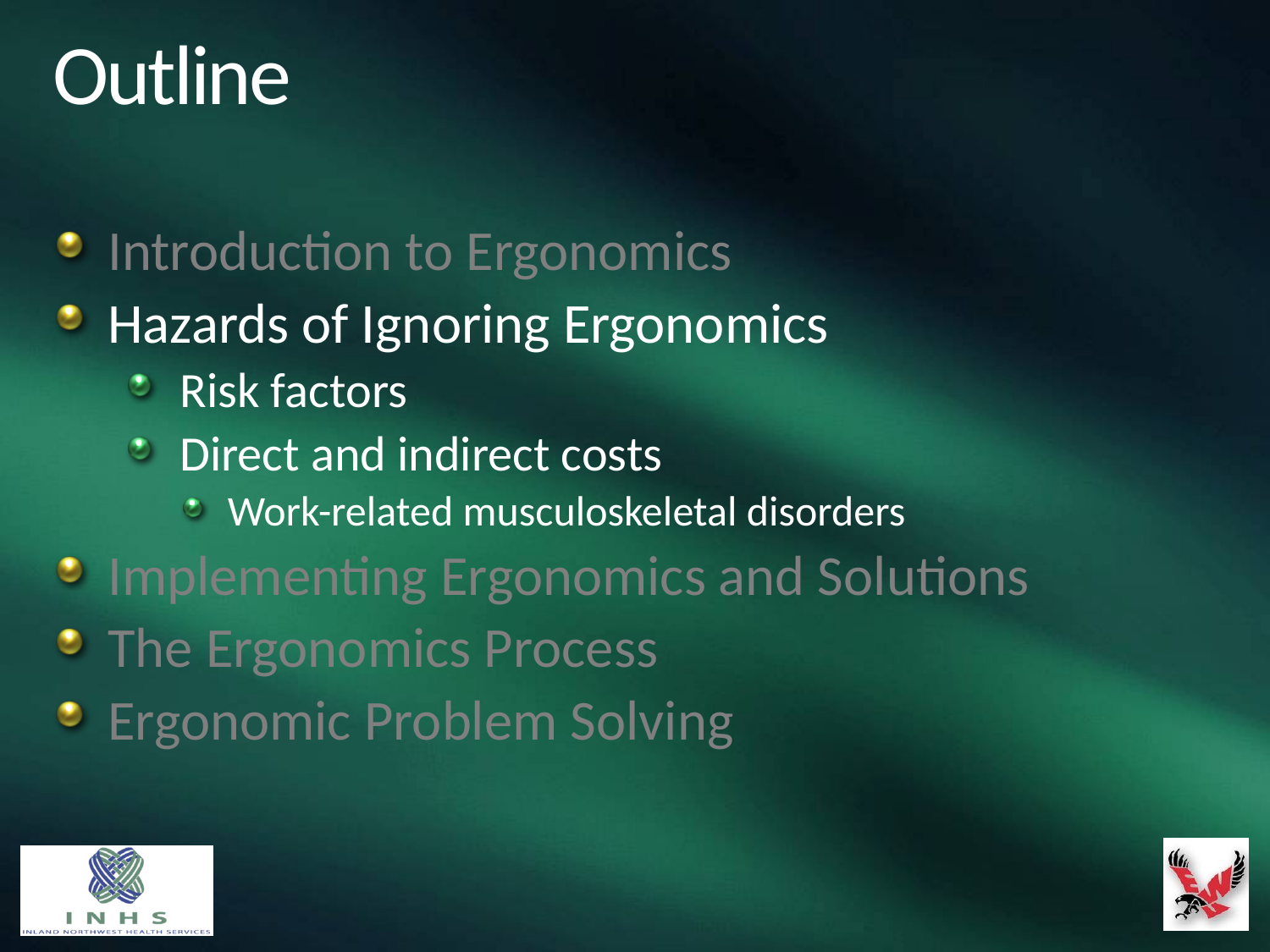

# Outline
Introduction to Ergonomics
Hazards of Ignoring Ergonomics
Risk factors
Direct and indirect costs
Work-related musculoskeletal disorders
Implementing Ergonomics and Solutions
The Ergonomics Process
Ergonomic Problem Solving